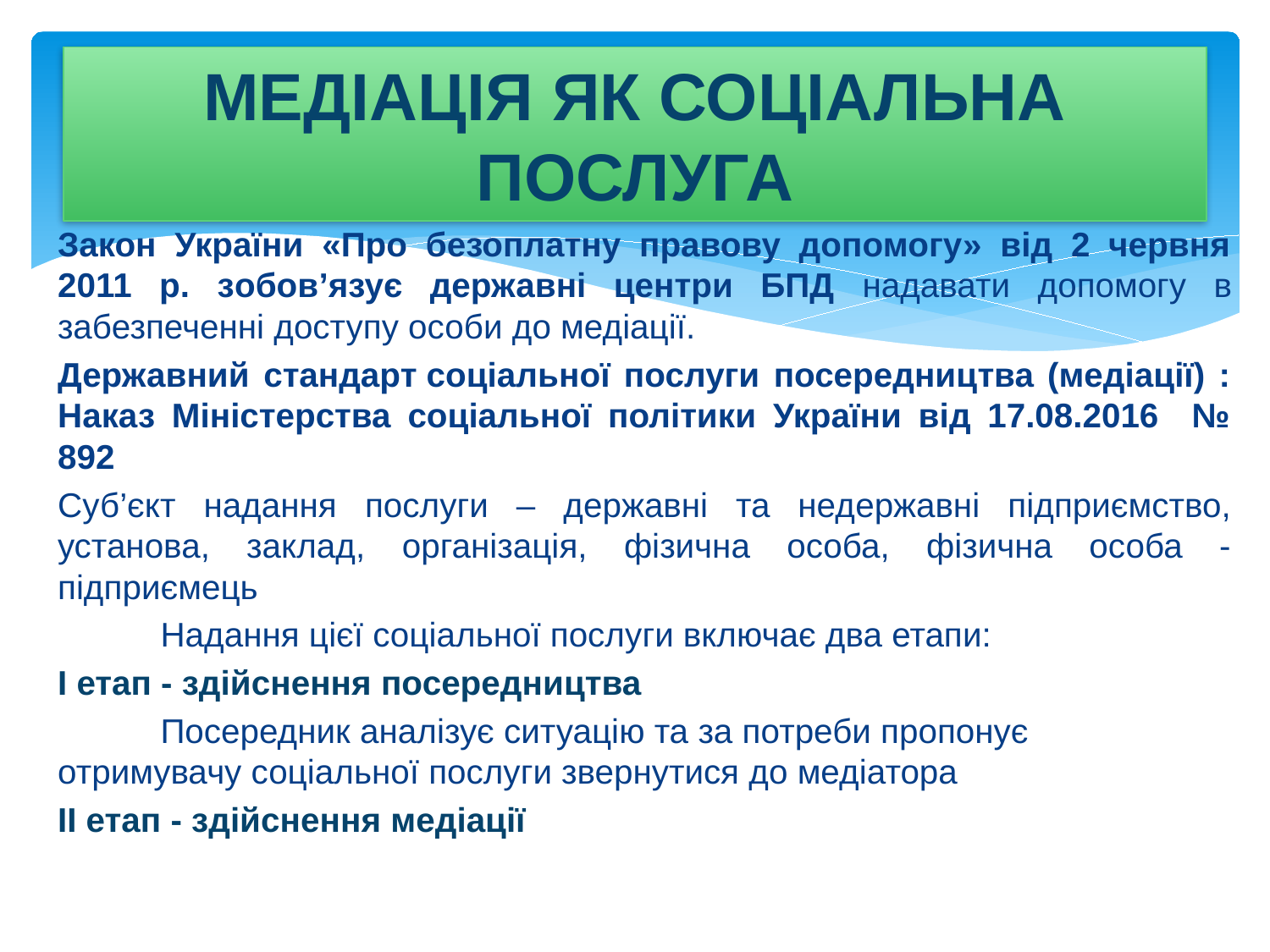

# МЕДІАЦІЯ ЯК СОЦІАЛЬНА ПОСЛУГА
Закон України «Про безоплатну правову допомогу» від 2 червня 2011 р. зобов’язує державні центри БПД надавати допомогу в забезпеченні доступу особи до медіації.
Державний стандарт соціальної послуги посередництва (медіації) : Наказ Міністерства соціальної політики України від 17.08.2016  № 892
Суб’єкт надання послуги – державні та недержавні підприємство, установа, заклад, організація, фізична особа, фізична особа - підприємець
	Надання цієї соціальної послуги включає два етапи:
І етап - здійснення посередництва
	Посередник аналізує ситуацію та за потреби пропонує 	отримувачу соціальної послуги звернутися до медіатора
ІІ етап - здійснення медіації